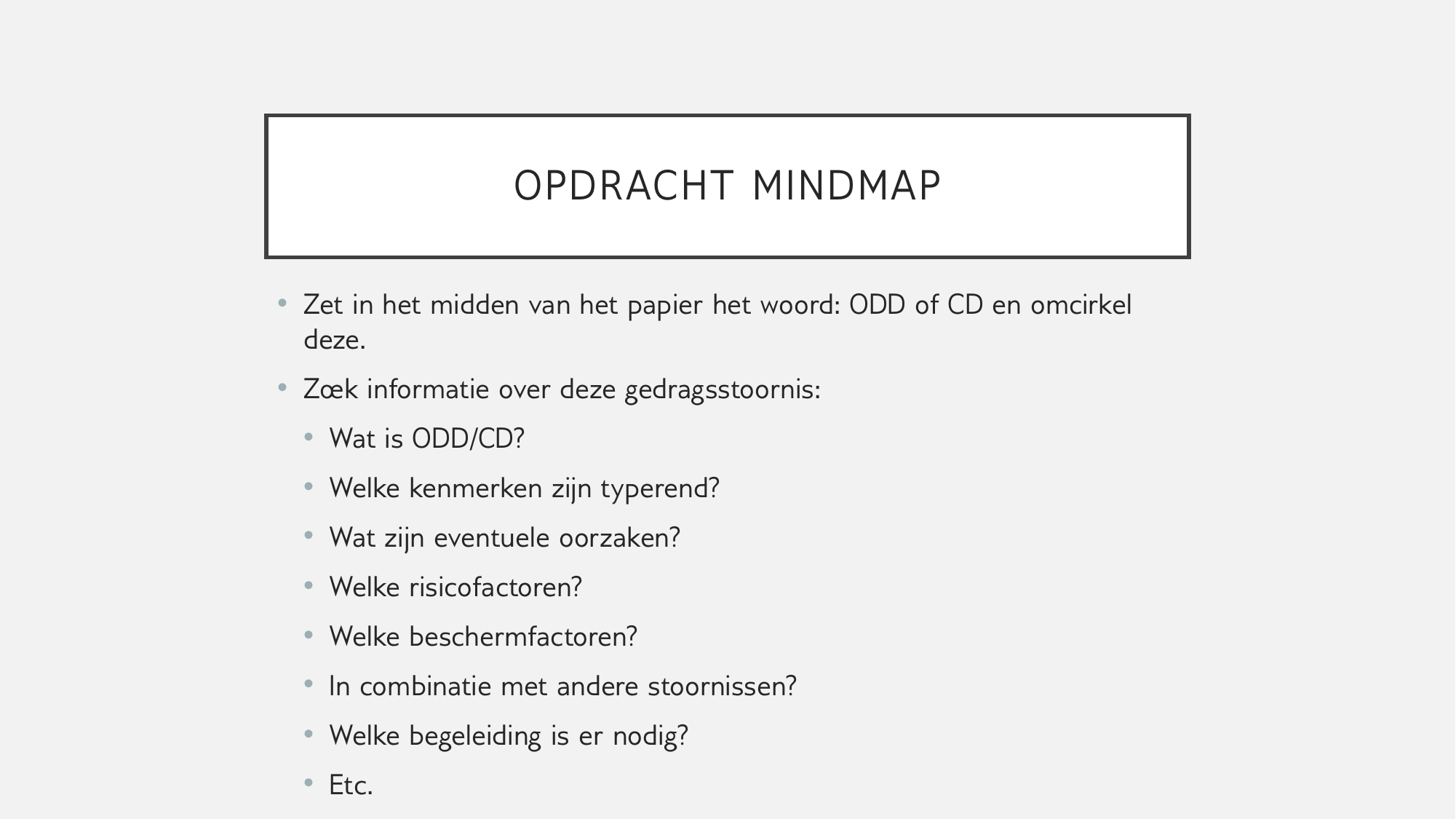

# Opdracht mindmap
Zet in het midden van het papier het woord: ODD of CD en omcirkel deze.
Zoek informatie over deze gedragsstoornis:
Wat is ODD/CD?
Welke kenmerken zijn typerend?
Wat zijn eventuele oorzaken?
Welke risicofactoren?
Welke beschermfactoren?
In combinatie met andere stoornissen?
Welke begeleiding is er nodig?
Etc.